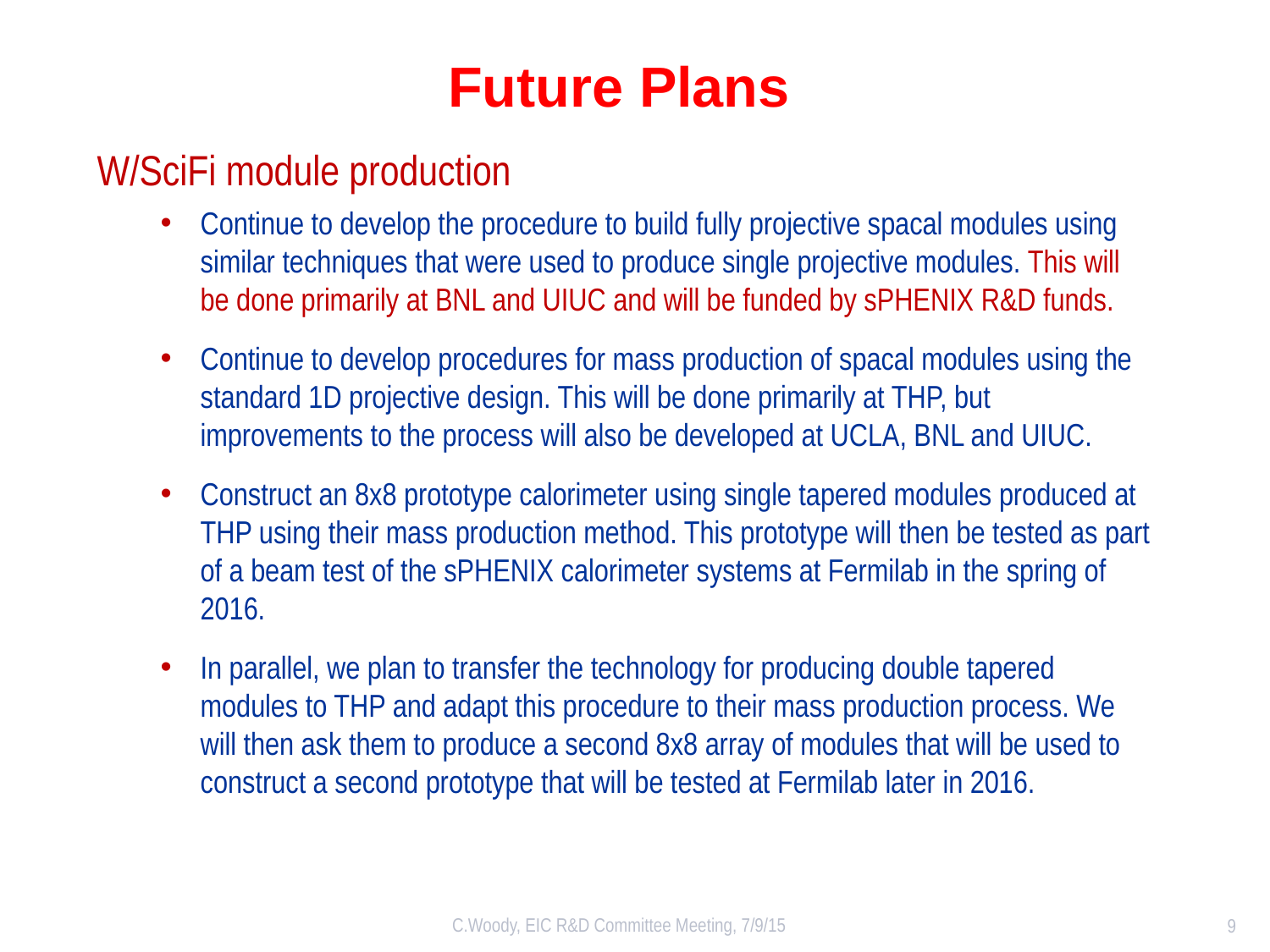

Future Plans
W/SciFi module production

Continue to develop the procedure to build fully projective spacal modules using similar techniques that were used to produce single projective modules. This will be done primarily at BNL and UIUC and will be funded by sPHENIX R&D funds.

Continue to develop procedures for mass production of spacal modules using the standard 1D projective design. This will be done primarily at THP, but improvements to the process will also be developed at UCLA, BNL and UIUC.

Construct an 8x8 prototype calorimeter using single tapered modules produced at THP using their mass production method. This prototype will then be tested as part of a beam test of the sPHENIX calorimeter systems at Fermilab in the spring of 2016.

In parallel, we plan to transfer the technology for producing double tapered modules to THP and adapt this procedure to their mass production process. We will then ask them to produce a second 8x8 array of modules that will be used to construct a second prototype that will be tested at Fermilab later in 2016.
C.Woody, EIC R&D Committee Meeting, 7/9/15
9